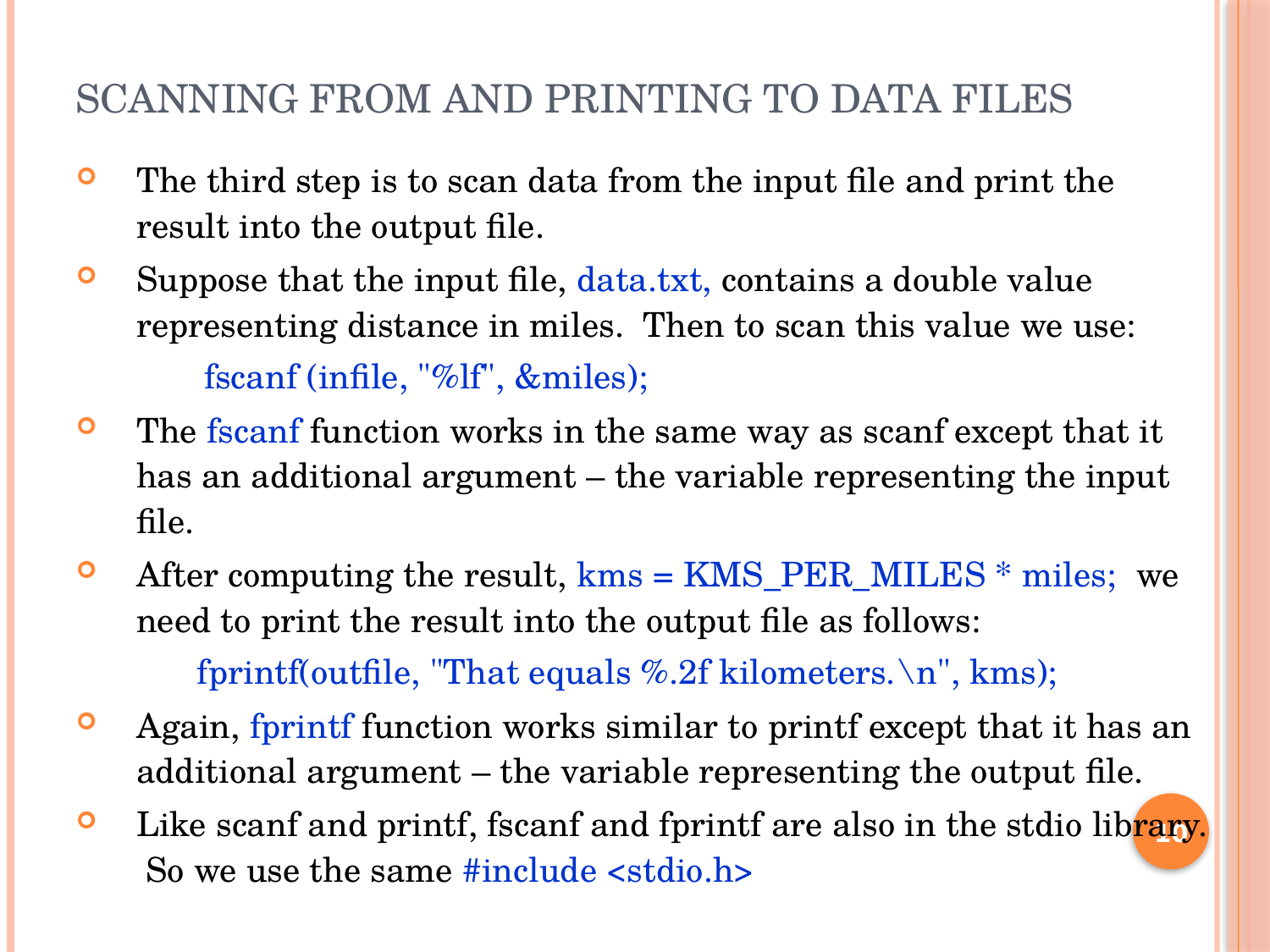

# Scanning from and printing to data files
The third step is to scan data from the input file and print the result into the output file.
Suppose that the input file, data.txt, contains a double value representing distance in miles.  Then to scan this value we use:
 fscanf (infile, "%lf", &miles);
The fscanf function works in the same way as scanf except that it has an additional argument – the variable representing the input file.
After computing the result, kms = KMS_PER_MILES * miles;  we need to print the result into the output file as follows:
fprintf(outfile, "That equals %.2f kilometers.\n", kms);
Again, fprintf function works similar to printf except that it has an additional argument – the variable representing the output file.
Like scanf and printf, fscanf and fprintf are also in the stdio library.  So we use the same #include <stdio.h>
10